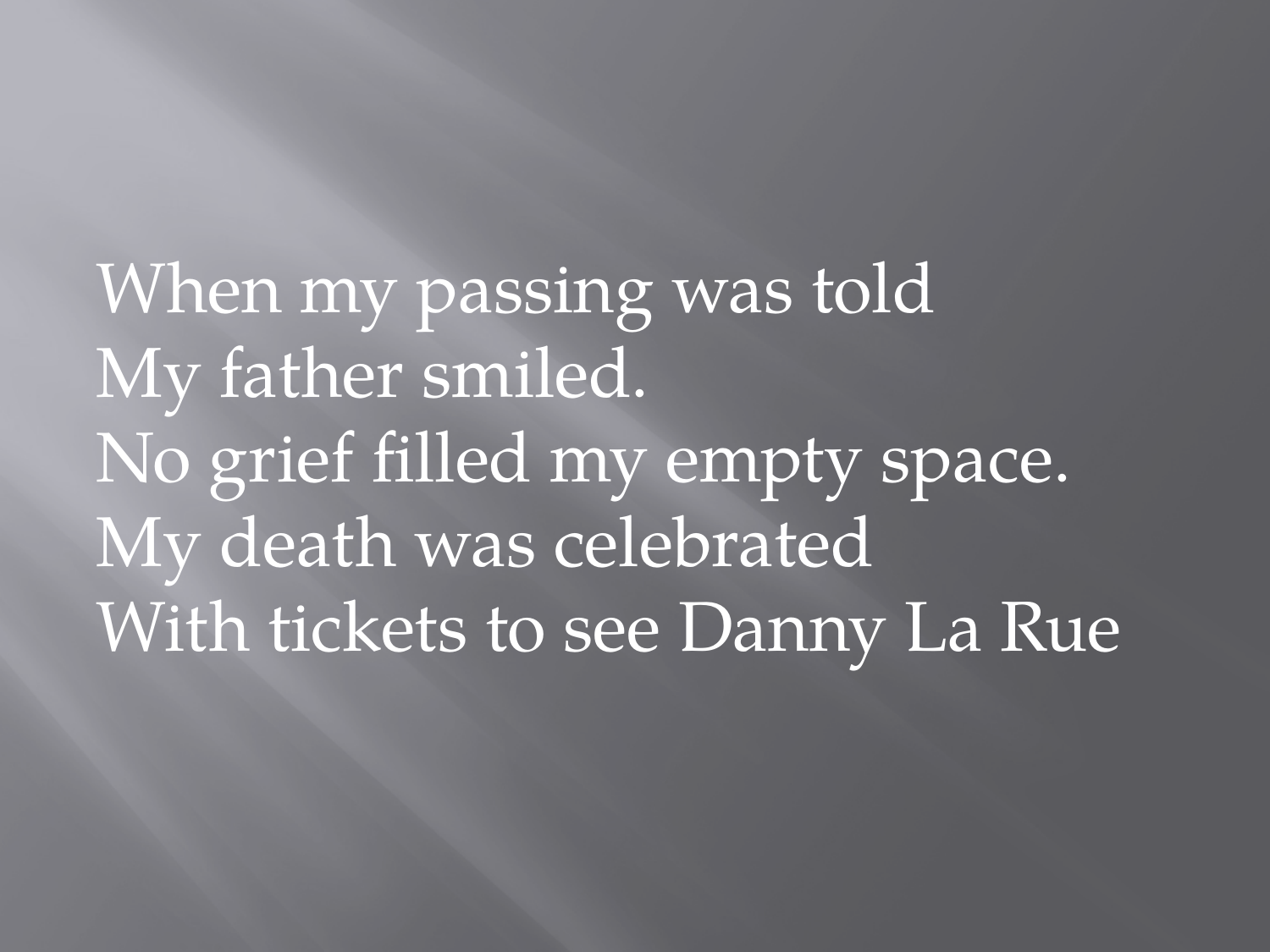

When my passing was told
My father smiled.
No grief filled my empty space.
My death was celebrated
With tickets to see Danny La Rue